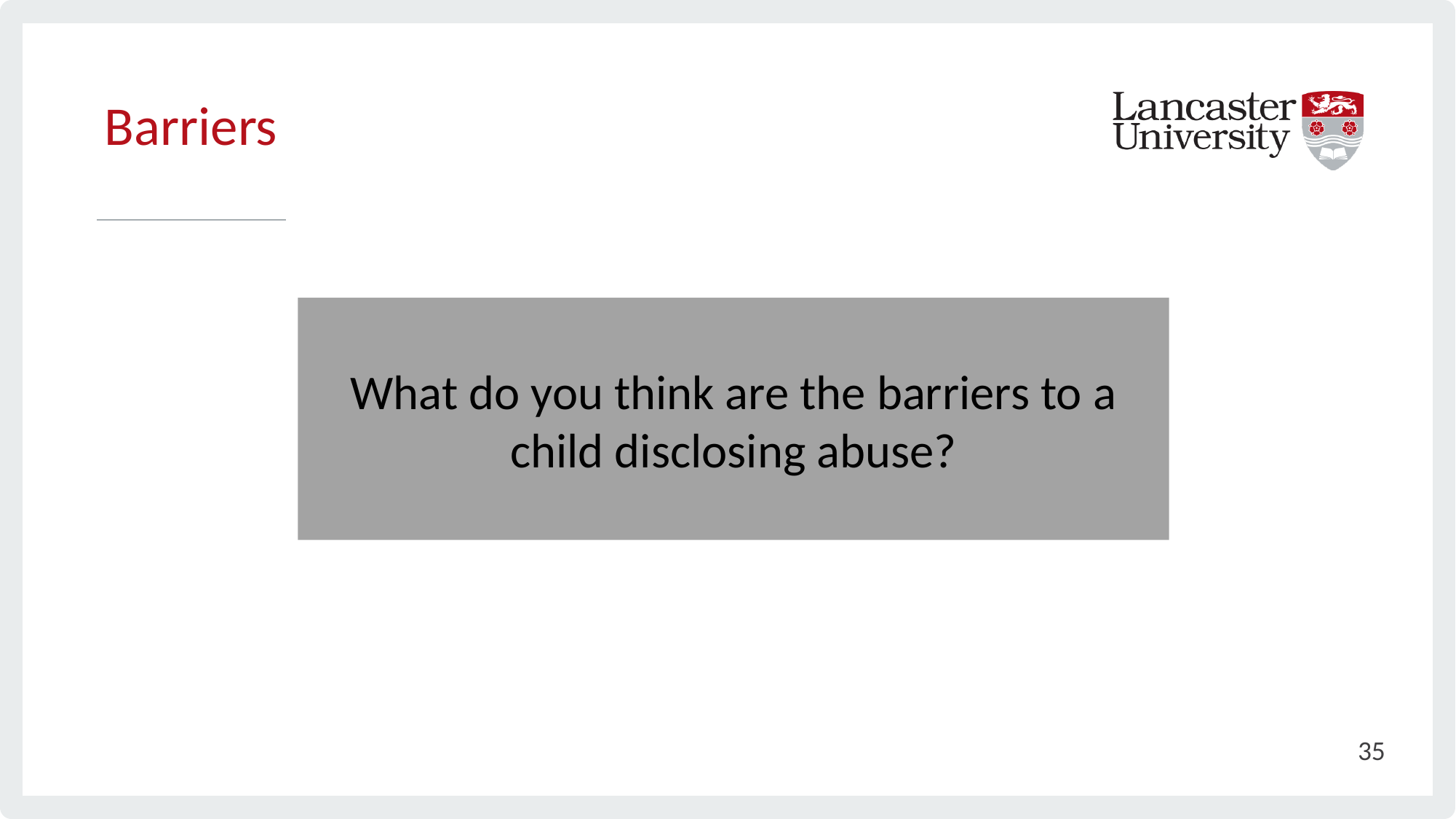

# Barriers
What do you think are the barriers to a child disclosing abuse?
35